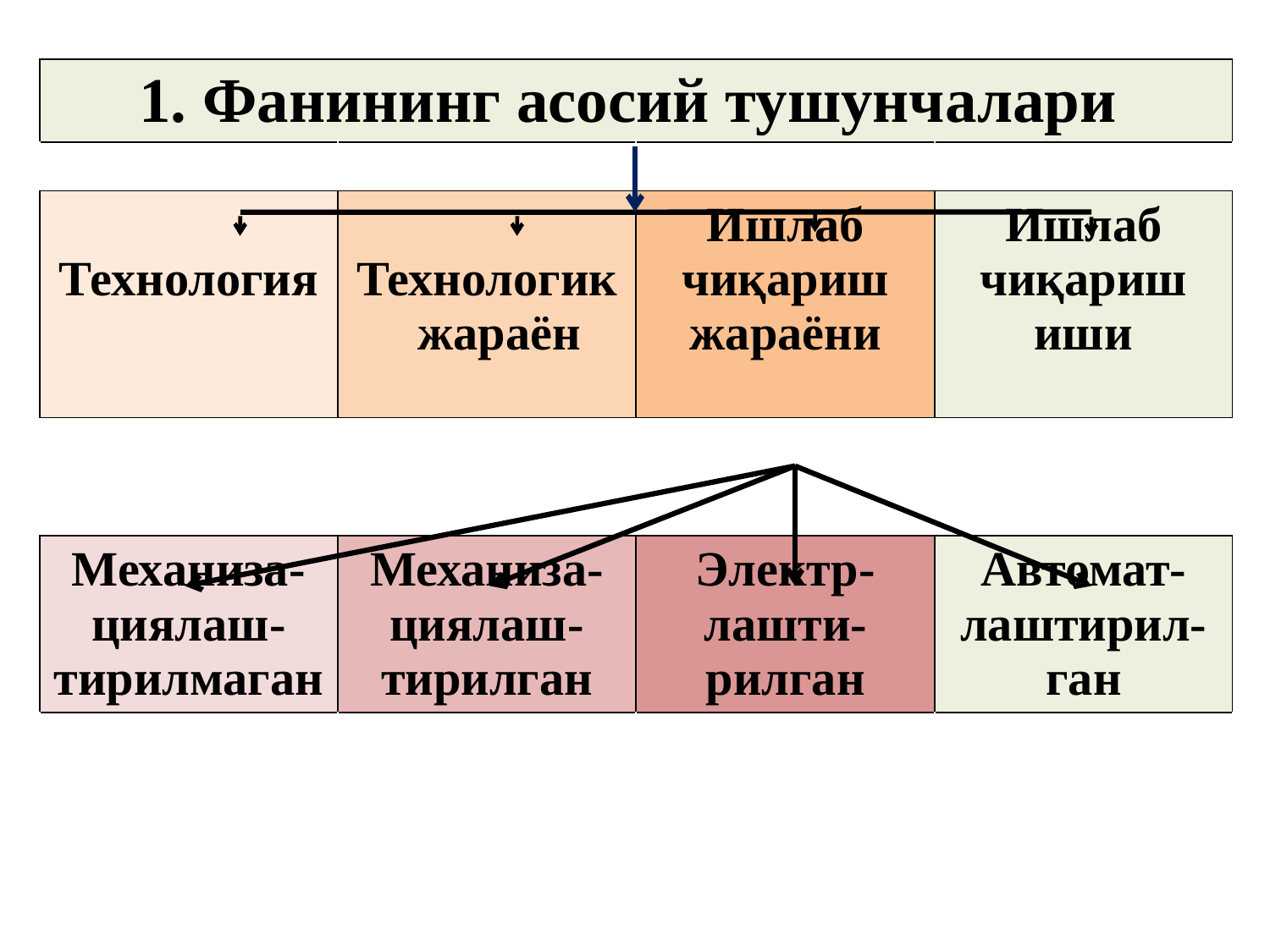

| 1. Фанининг асосий тушунчалари |  |  |  |
| --- | --- | --- | --- |
|  |  |  |  |
| Технология | Технологик жараён | Ишлаб чиқариш жараёни | Ишлаб чиқариш иши |
|  |  |  |  |
| Механиза-циялаш- тирилмаган | Механиза-циялаш- тирилган | Электр-лашти-рилган | Автомат-лаштирил-ган |
|  |  |  |  |
|  |  |  |  |